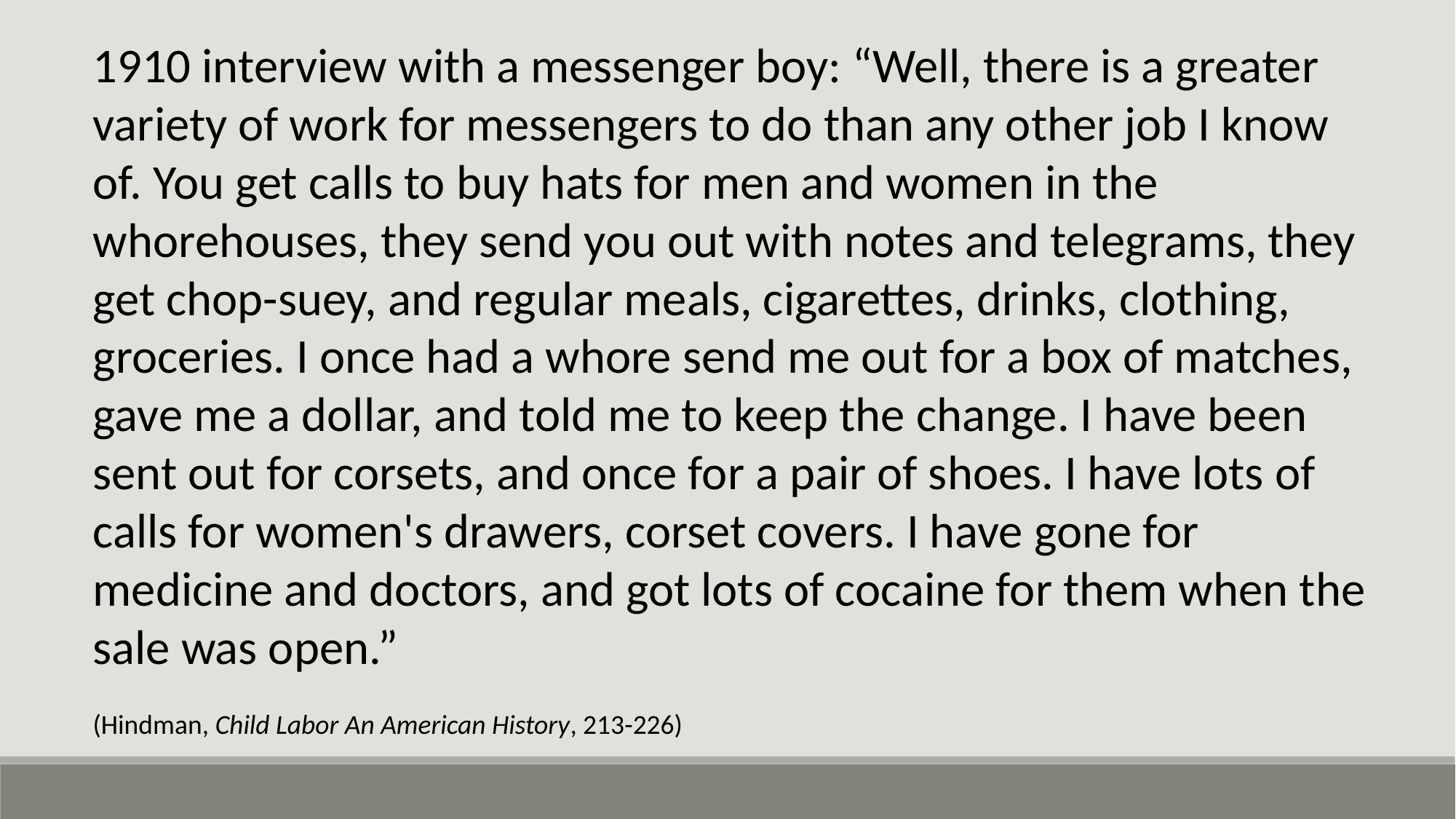

1910 interview with a messenger boy: “Well, there is a greater variety of work for messengers to do than any other job I know of. You get calls to buy hats for men and women in the whorehouses, they send you out with notes and telegrams, they get chop-suey, and regular meals, cigarettes, drinks, clothing, groceries. I once had a whore send me out for a box of matches, gave me a dollar, and told me to keep the change. I have been sent out for corsets, and once for a pair of shoes. I have lots of calls for women's drawers, corset covers. I have gone for medicine and doctors, and got lots of cocaine for them when the sale was open.”

(Hindman, Child Labor An American History, 213-226)